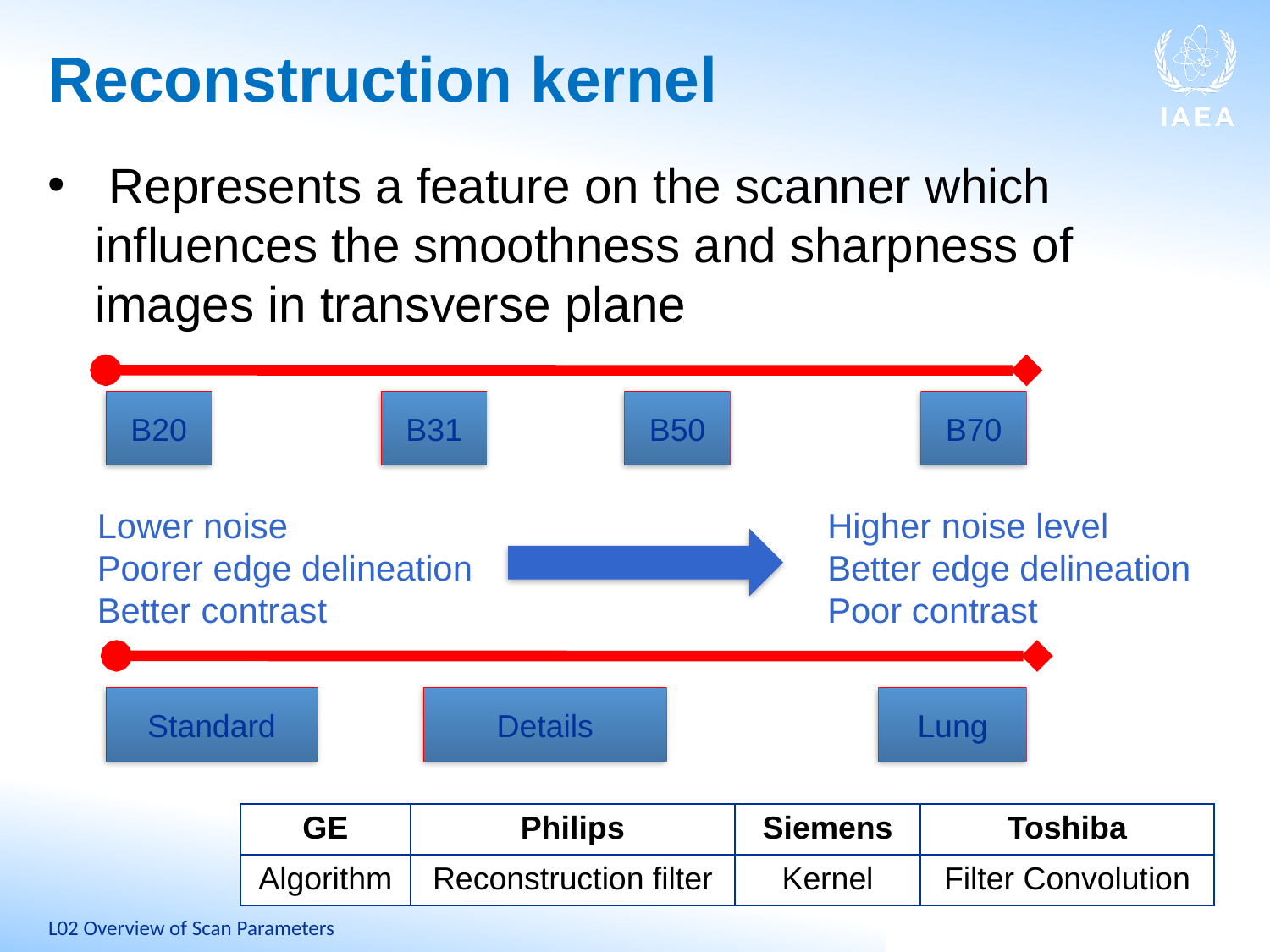

# Reconstruction kernel
 Represents a feature on the scanner which influences the smoothness and sharpness of images in transverse plane

B20
B31
B50
B70
Lower noise
Poorer edge delineation
Better contrast
Higher noise level
Better edge delineation
Poor contrast

Standard
Details
Lung
| GE | Philips | Siemens | Toshiba |
| --- | --- | --- | --- |
| Algorithm | Reconstruction filter | Kernel | Filter Convolution |